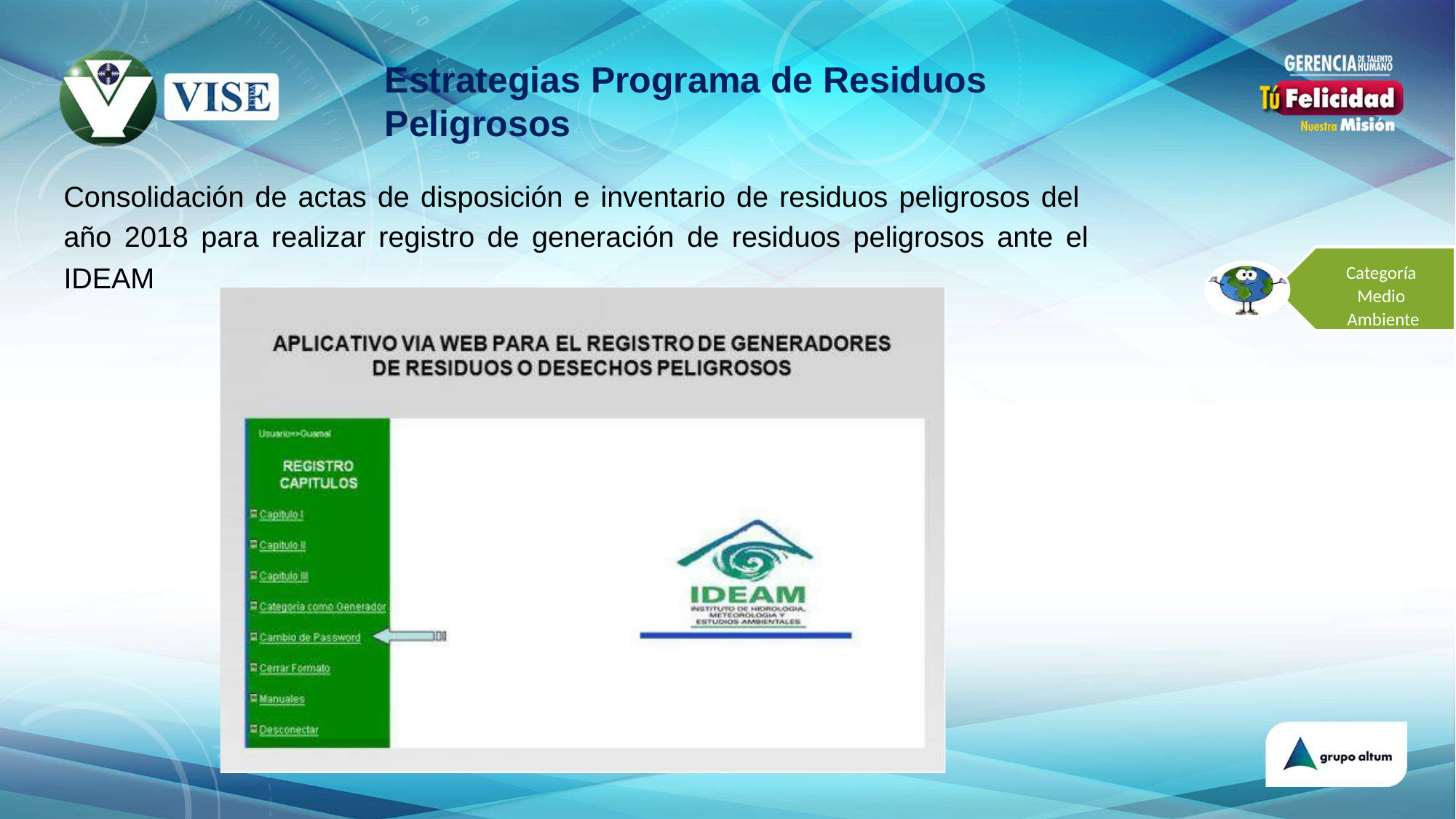

# Estrategias Programa de Residuos Peligrosos
Consolidación de actas de disposición e inventario de residuos peligrosos del   año 2018 para realizar registro de generación de residuos peligrosos ante el  IDEAM

Categoría  Medio  Ambiente